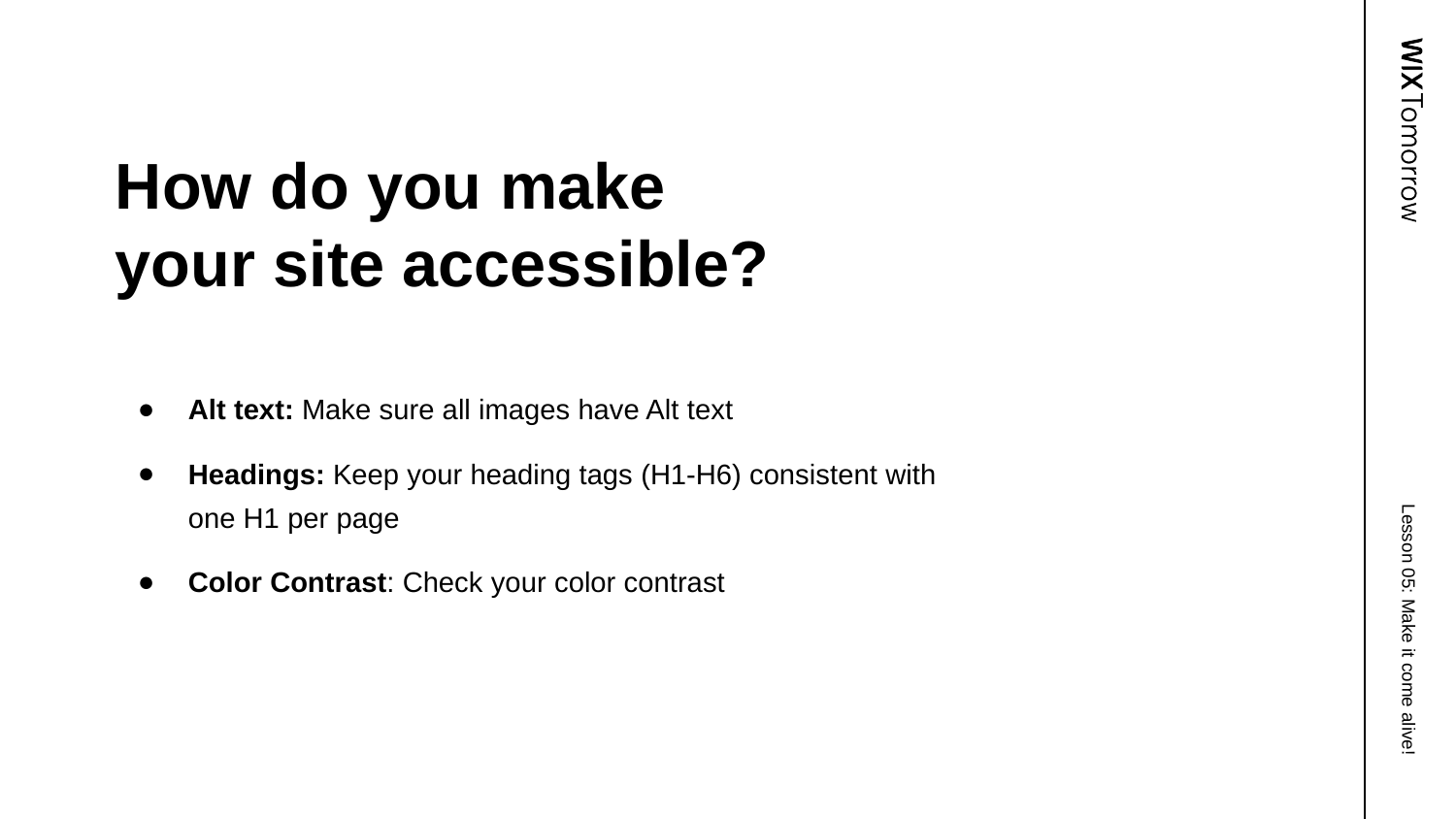

# How do you make your site accessible?
Alt text: Make sure all images have Alt text
Headings: Keep your heading tags (H1-H6) consistent with one H1 per page
Color Contrast: Check your color contrast